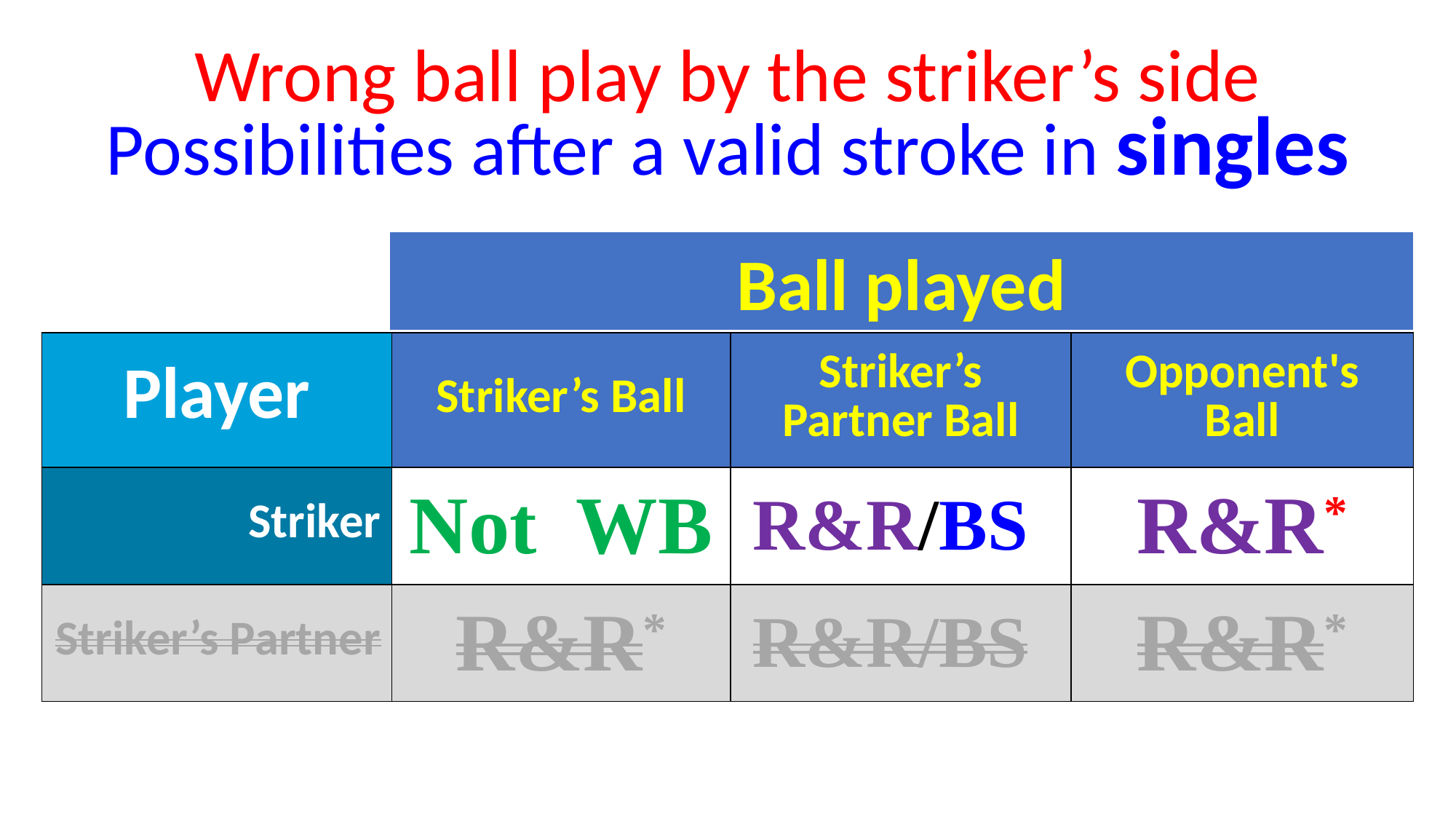

Wrong ball play by the striker’s side
Possibilities after a valid stroke in singles
Ball played
| Player | Striker’s Ball | Striker’s Partner Ball | Opponent's Ball |
| --- | --- | --- | --- |
| Striker | Not WB | R&R/BS\* | R&R\* |
| Striker’s Partner | R&R\* | R&R/BS\* | R&R\* |